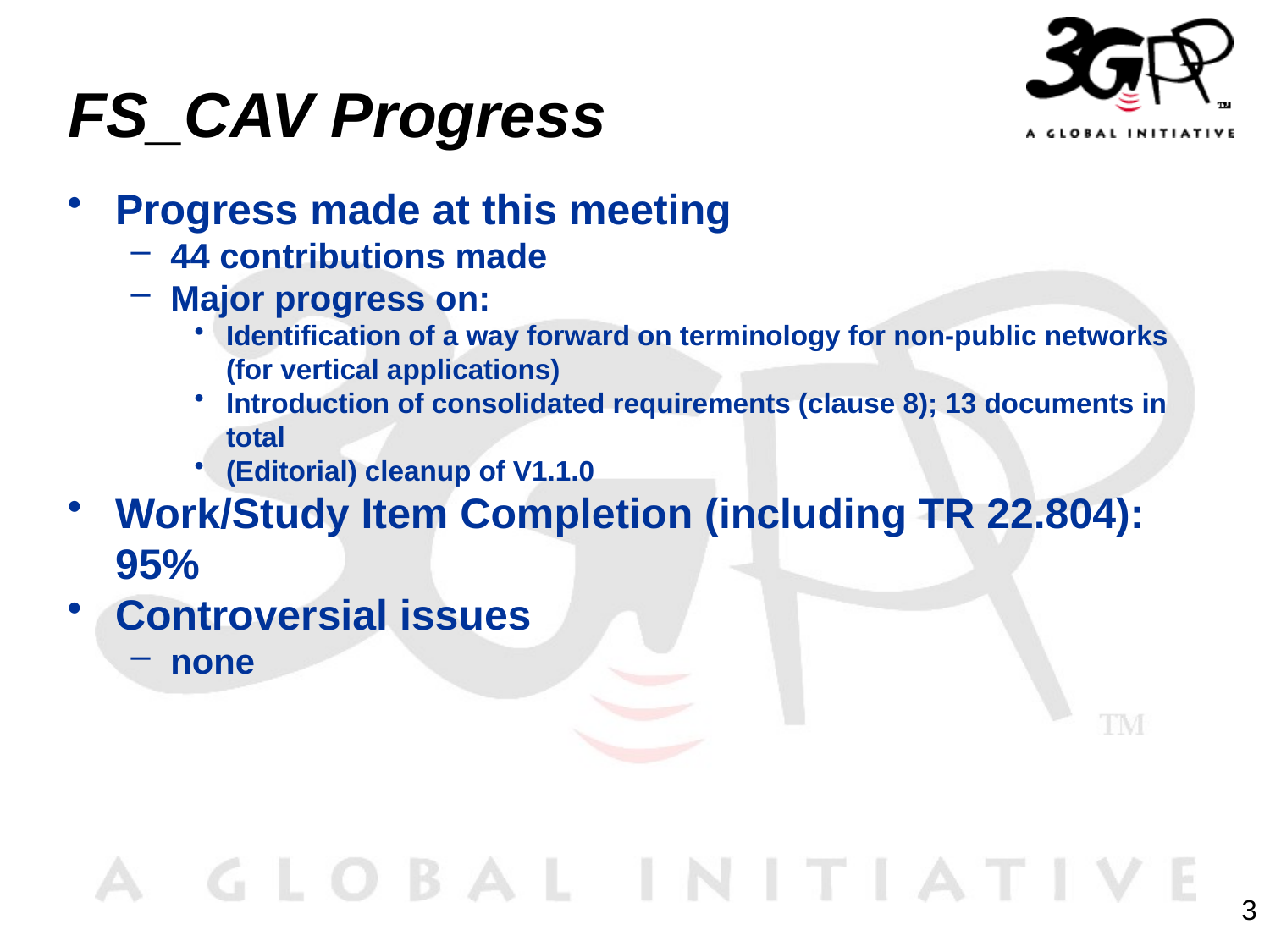

# FS_CAV Progress
Progress made at this meeting
44 contributions made
Major progress on:
Identification of a way forward on terminology for non-public networks (for vertical applications)
Introduction of consolidated requirements (clause 8); 13 documents in total
(Editorial) cleanup of V1.1.0
Work/Study Item Completion (including TR 22.804): 95%
Controversial issues
none
3